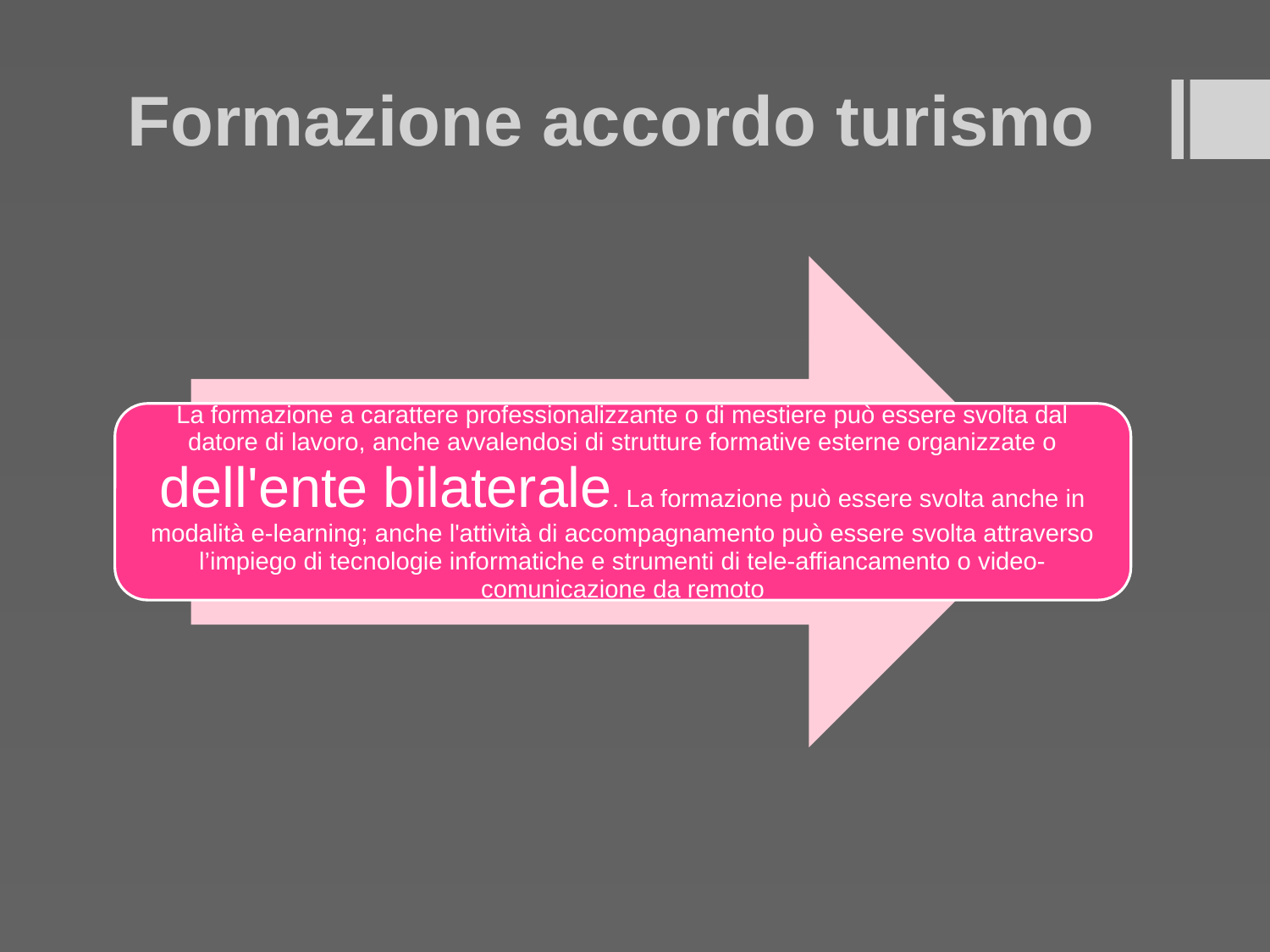

# Formazione accordo turismo
La formazione a carattere professionalizzante o di mestiere può essere svolta dal datore di lavoro, anche avvalendosi di strutture formative esterne organizzate o dell'ente bilaterale. La formazione può essere svolta anche in modalità e-learning; anche l'attività di accompagnamento può essere svolta attraverso l’impiego di tecnologie informatiche e strumenti di tele-affiancamento o video-comunicazione da remoto